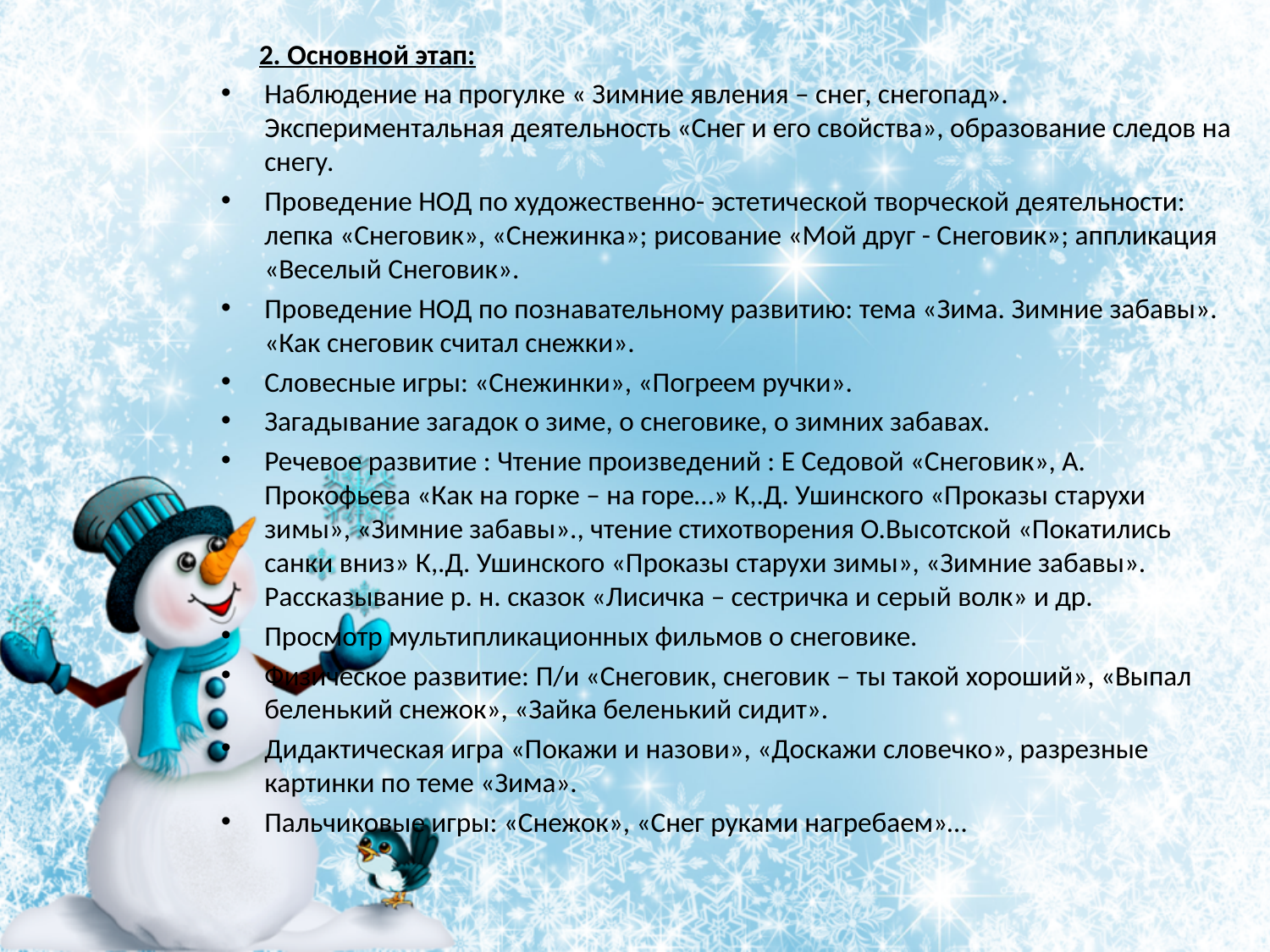

2. Основной этап:
Наблюдение на прогулке « Зимние явления – снег, снегопад». Экспериментальная деятельность «Снег и его свойства», образование следов на снегу.
Проведение НОД по художественно- эстетической творческой деятельности: лепка «Снеговик», «Снежинка»; рисование «Мой друг - Снеговик»; аппликация «Веселый Снеговик».
Проведение НОД по познавательному развитию: тема «Зима. Зимние забавы». «Как снеговик считал снежки».
Словесные игры: «Снежинки», «Погреем ручки».
Загадывание загадок о зиме, о снеговике, о зимних забавах.
Речевое развитие : Чтение произведений : Е Седовой «Снеговик», А. Прокофьева «Как на горке – на горе…» К,.Д. Ушинского «Проказы старухи зимы», «Зимние забавы»., чтение стихотворения О.Высотской «Покатились санки вниз» К,.Д. Ушинского «Проказы старухи зимы», «Зимние забавы». Рассказывание р. н. сказок «Лисичка – сестричка и серый волк» и др.
Просмотр мультипликационных фильмов о снеговике.
Физическое развитие: П/и «Снеговик, снеговик – ты такой хороший», «Выпал беленький снежок», «Зайка беленький сидит».
Дидактическая игра «Покажи и назови», «Доскажи словечко», разрезные картинки по теме «Зима».
Пальчиковые игры: «Снежок», «Снег руками нагребаем»…